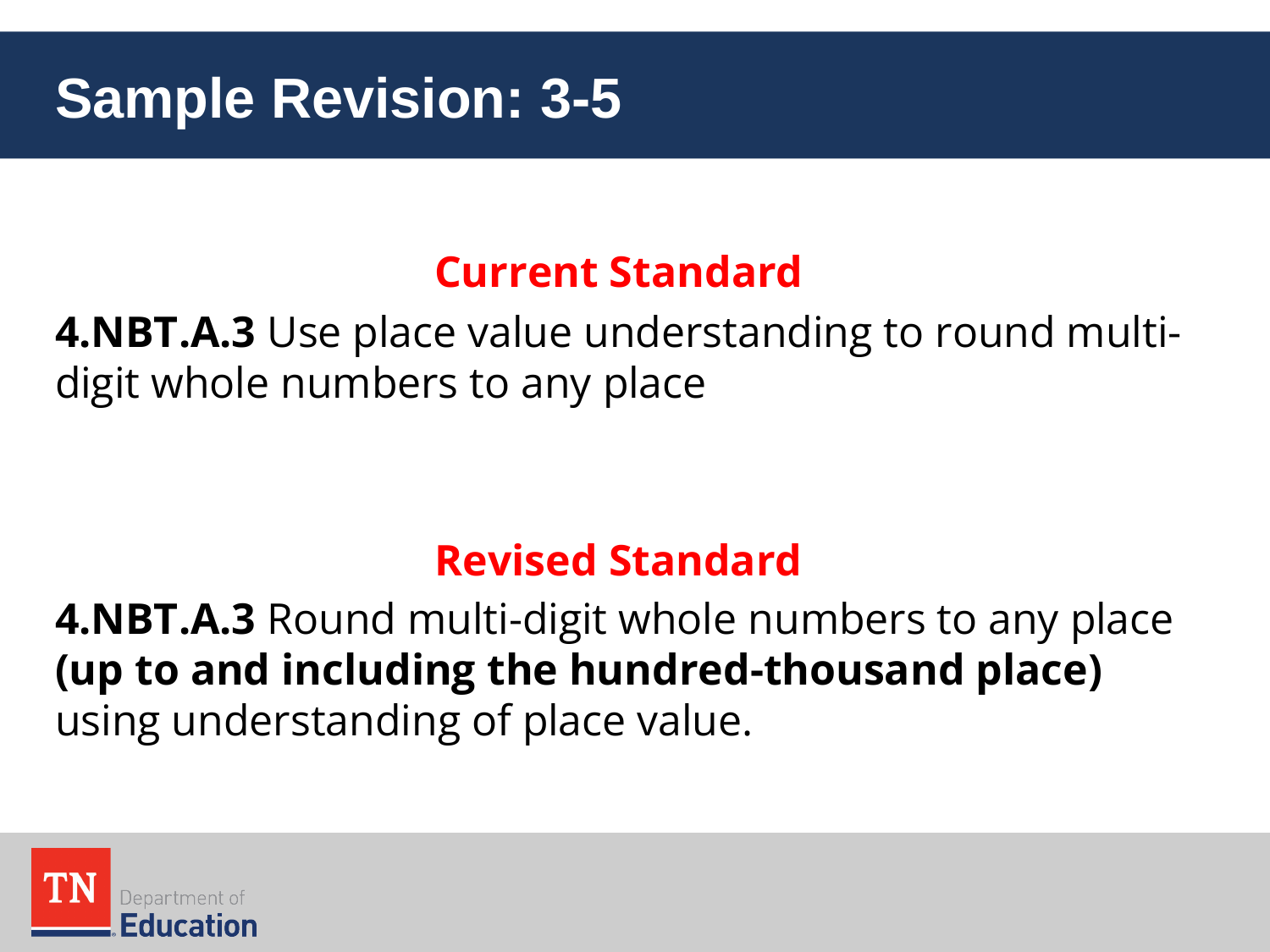

# Sample Revision: 3-5

Current Standard
4.NBT.A.3 Use place value understanding to round multi-digit whole numbers to any place

Revised Standard
4.NBT.A.3 Round multi-digit whole numbers to any place (up to and including the hundred-thousand place) using understanding of place value.